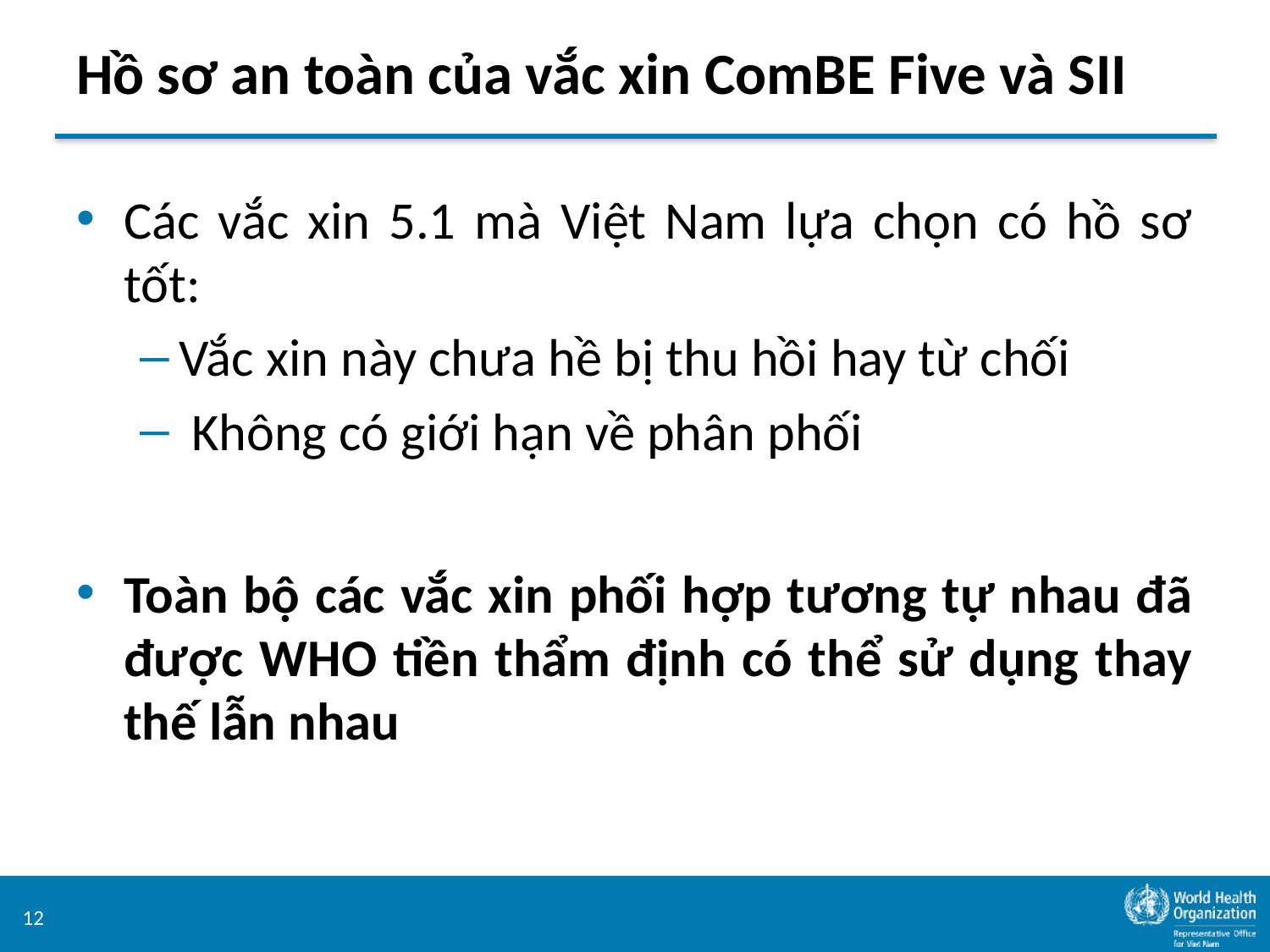

# Hồ sơ an toàn của vắc xin ComBE Five và SII
Các vắc xin 5.1 mà Việt Nam lựa chọn có hồ sơ tốt:
Vắc xin này chưa hề bị thu hồi hay từ chối
 Không có giới hạn về phân phối

Toàn bộ các vắc xin phối hợp tương tự nhau đã được WHO tiền thẩm định có thể sử dụng thay thế lẫn nhau

12